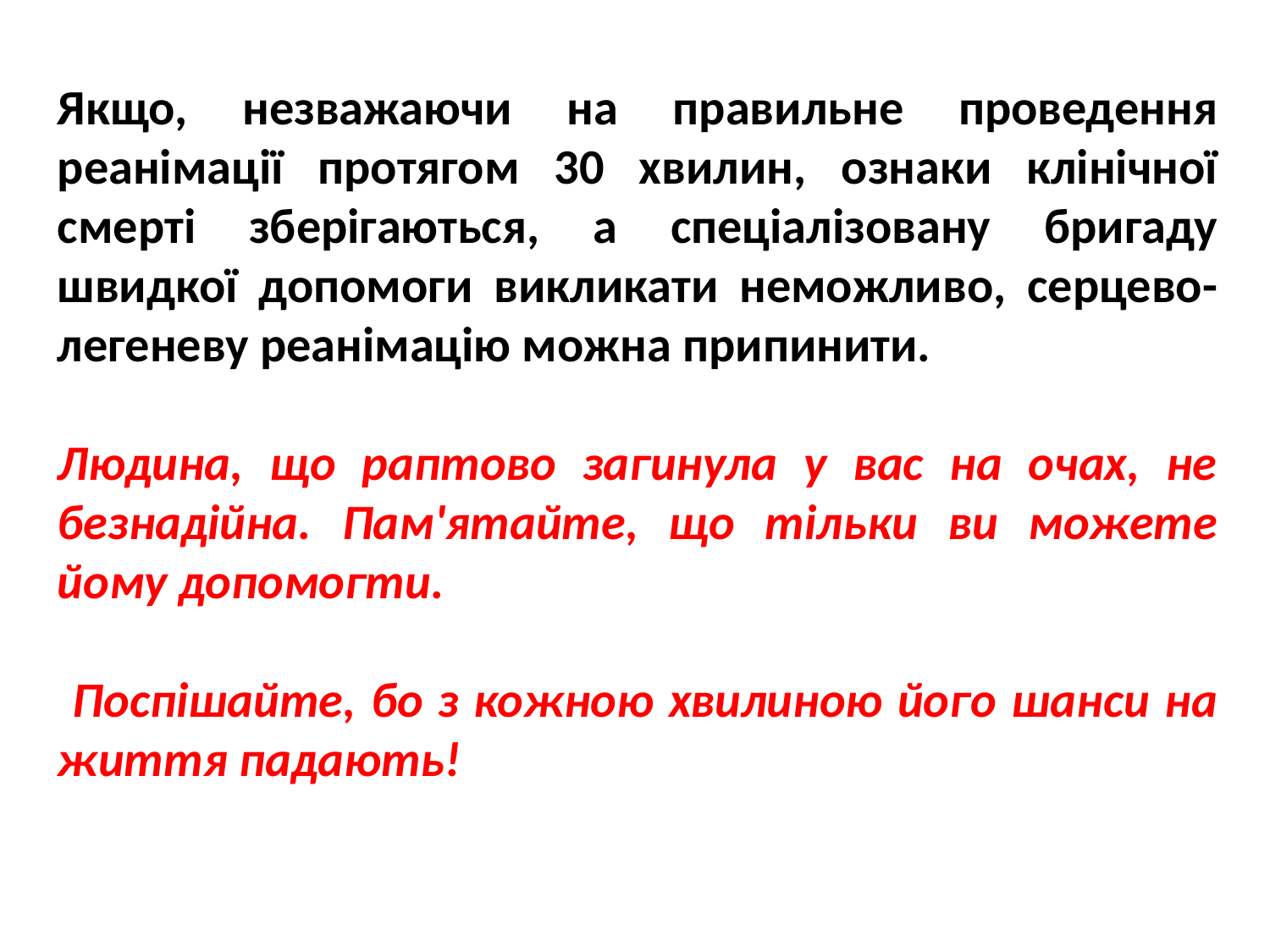

Якщо, незважаючи на правильне проведення реанімації протягом 30 хвилин, ознаки клінічної смерті зберігаються, а спеціалізовану бригаду швидкої допомоги викликати неможливо, серцево-легеневу реанімацію можна припинити.

Людина, що раптово загинула у вас на очах, не безнадійна. Пам'ятайте, що тільки ви можете йому допомогти.

 Поспішайте, бо з кожною хвилиною його шанси на життя падають!